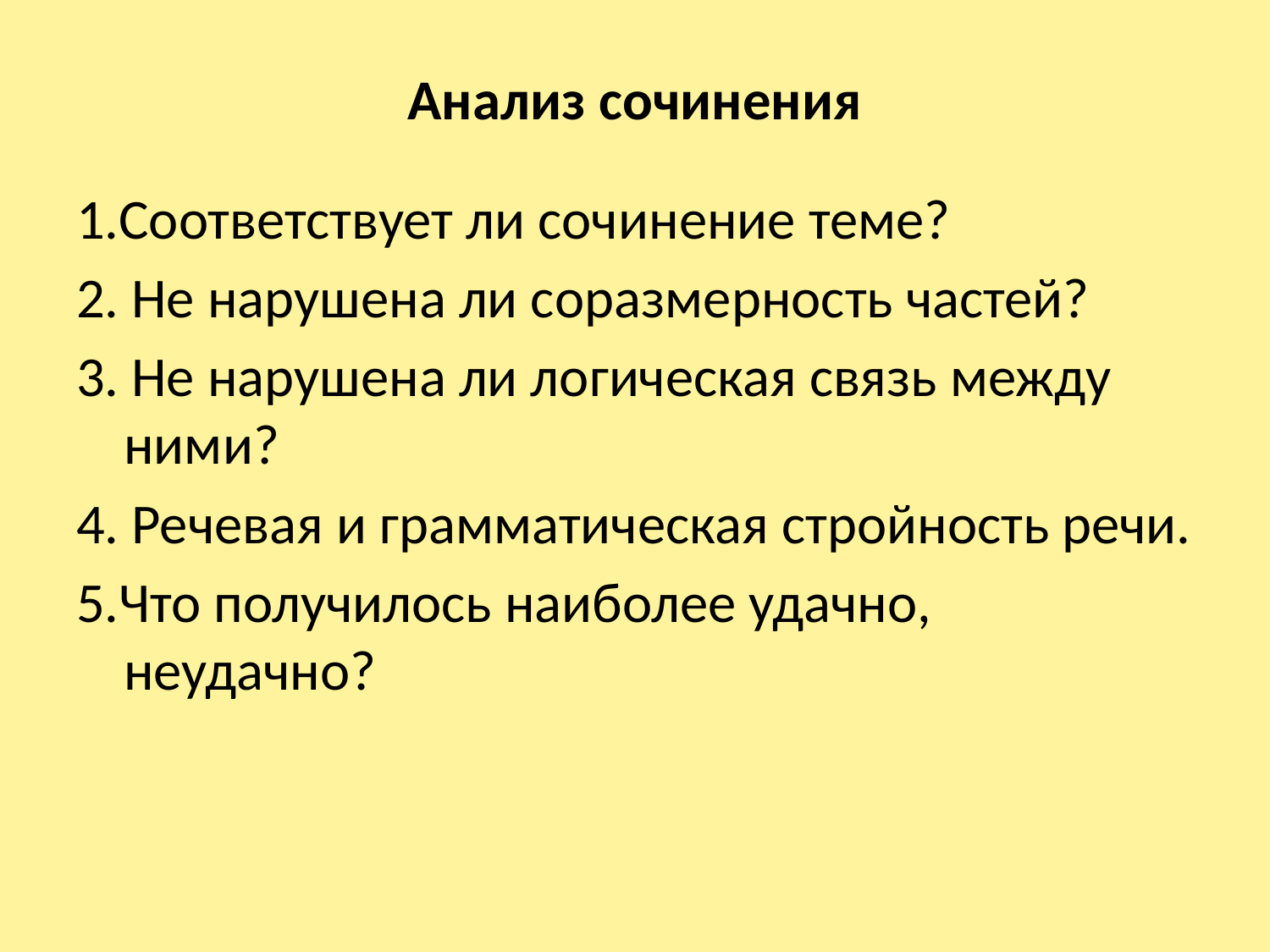

# Анализ сочинения
1.Соответствует ли сочинение теме?
2. Не нарушена ли соразмерность частей?
3. Не нарушена ли логическая связь между ними?
4. Речевая и грамматическая стройность речи.
5.Что получилось наиболее удачно, неудачно?